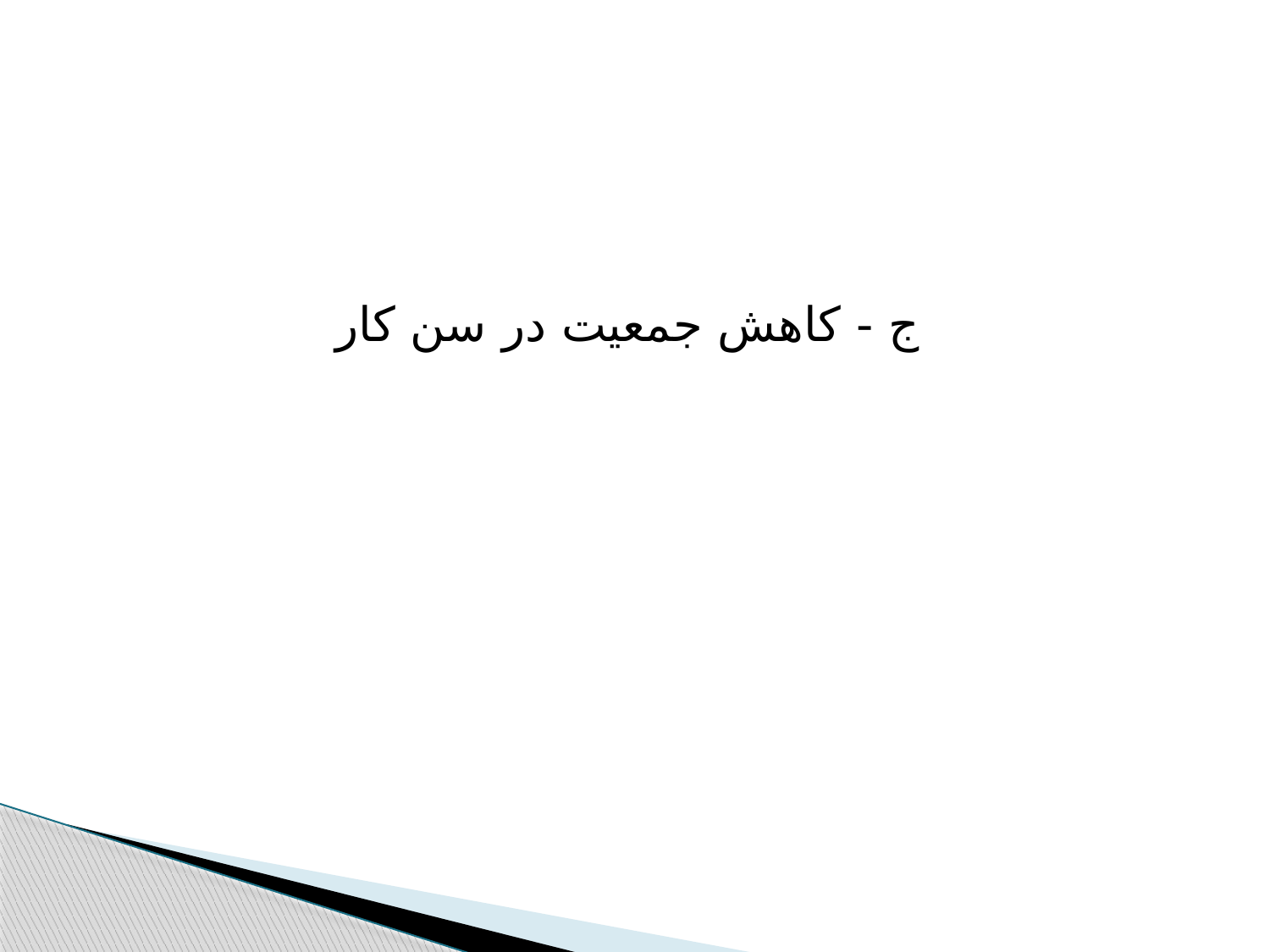

ج - کاهش جمعیت در سن کار